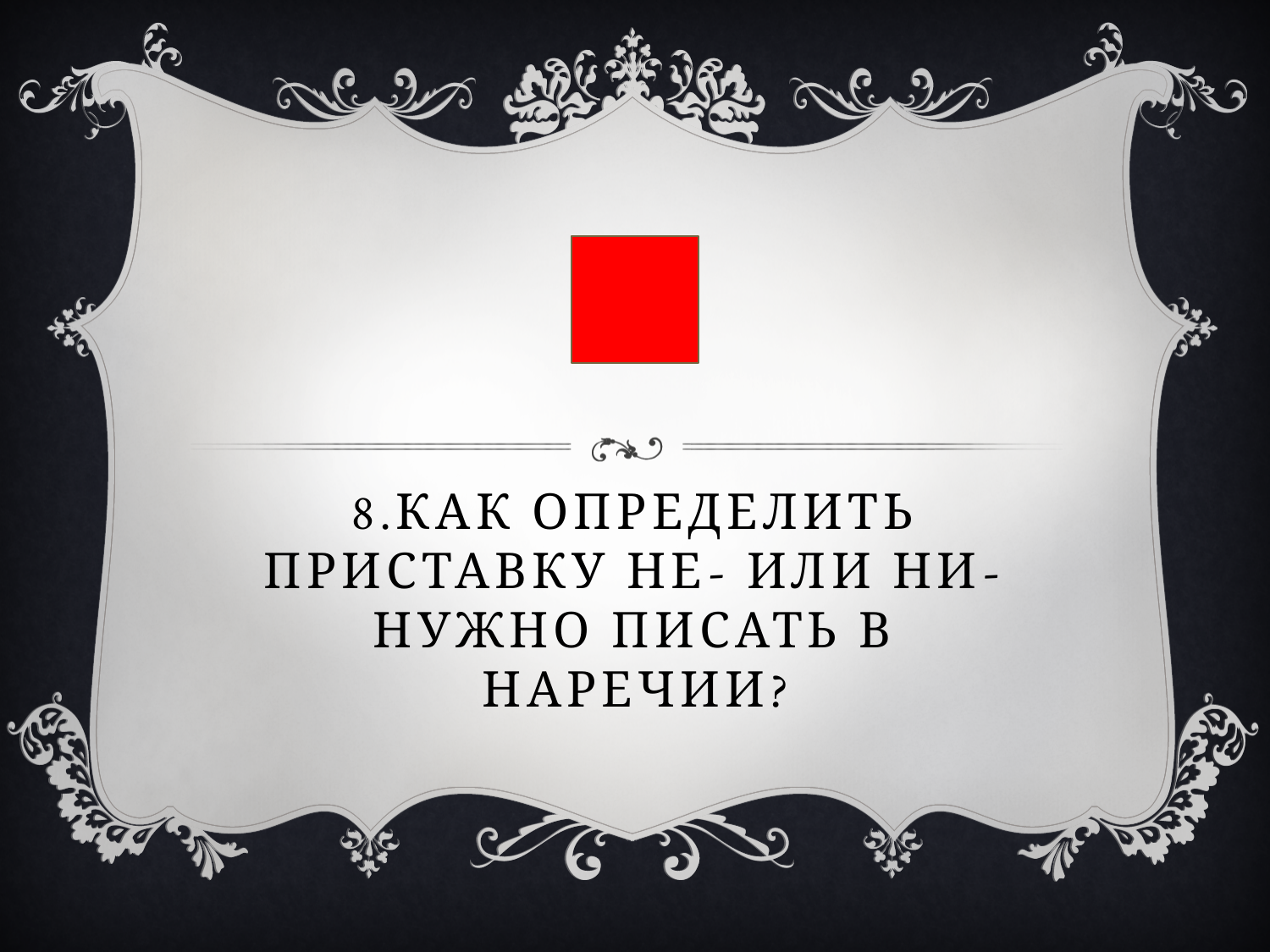

# 8.Как определить приставку не- или ни- нужно писать в наречии?